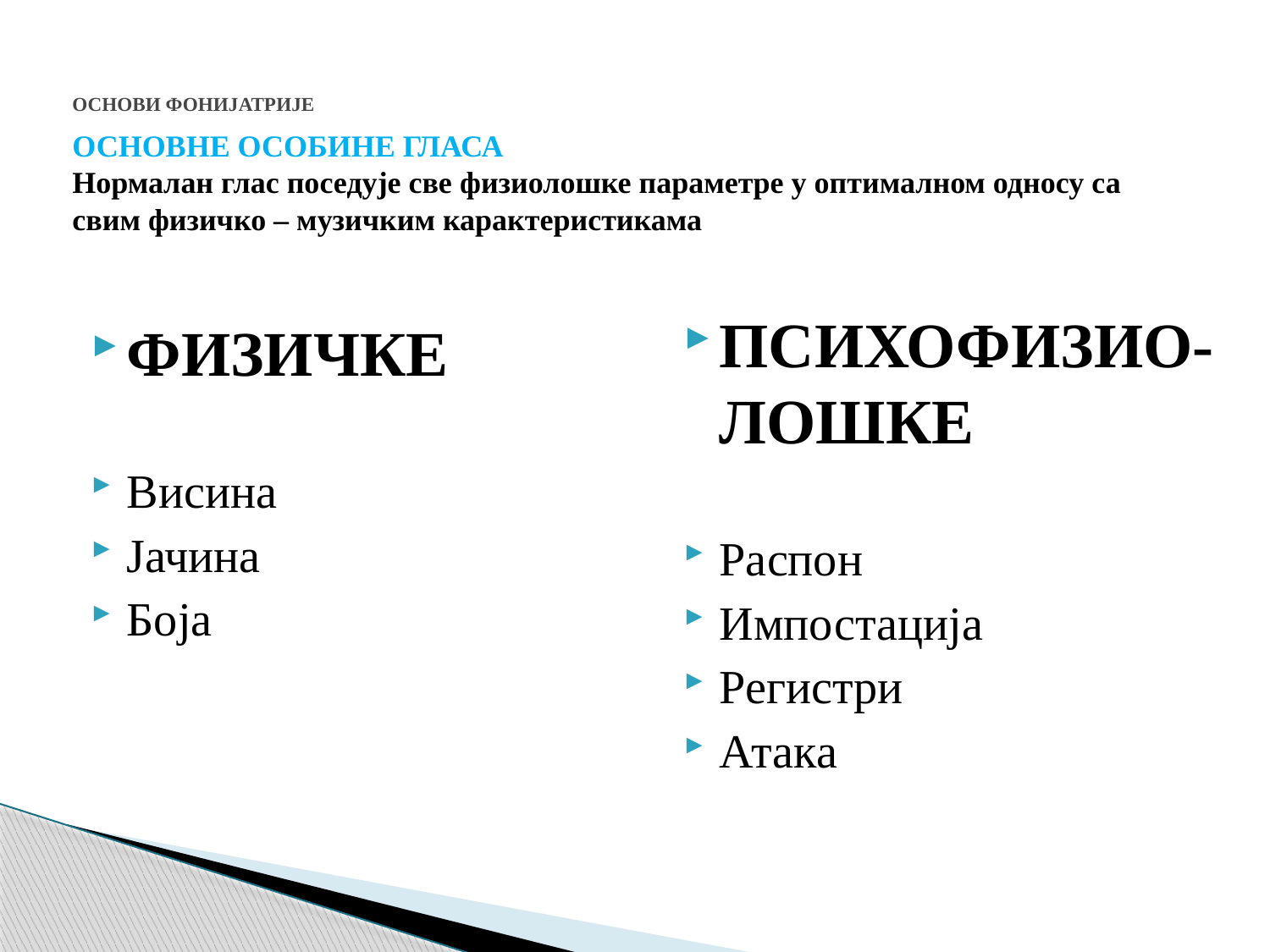

# ОСНОВИ ФОНИЈАТРИЈЕ ОСНОВНЕ ОСОБИНЕ ГЛАСА Нормалан глас поседује све физиолошке параметре у оптималном односу са свим физичко – музичким карактеристикама
ПСИХОФИЗИО-ЛОШКЕ

Распон
Импостација
Регистри
Атака
ФИЗИЧКЕ

Висина
Јачина
Боја